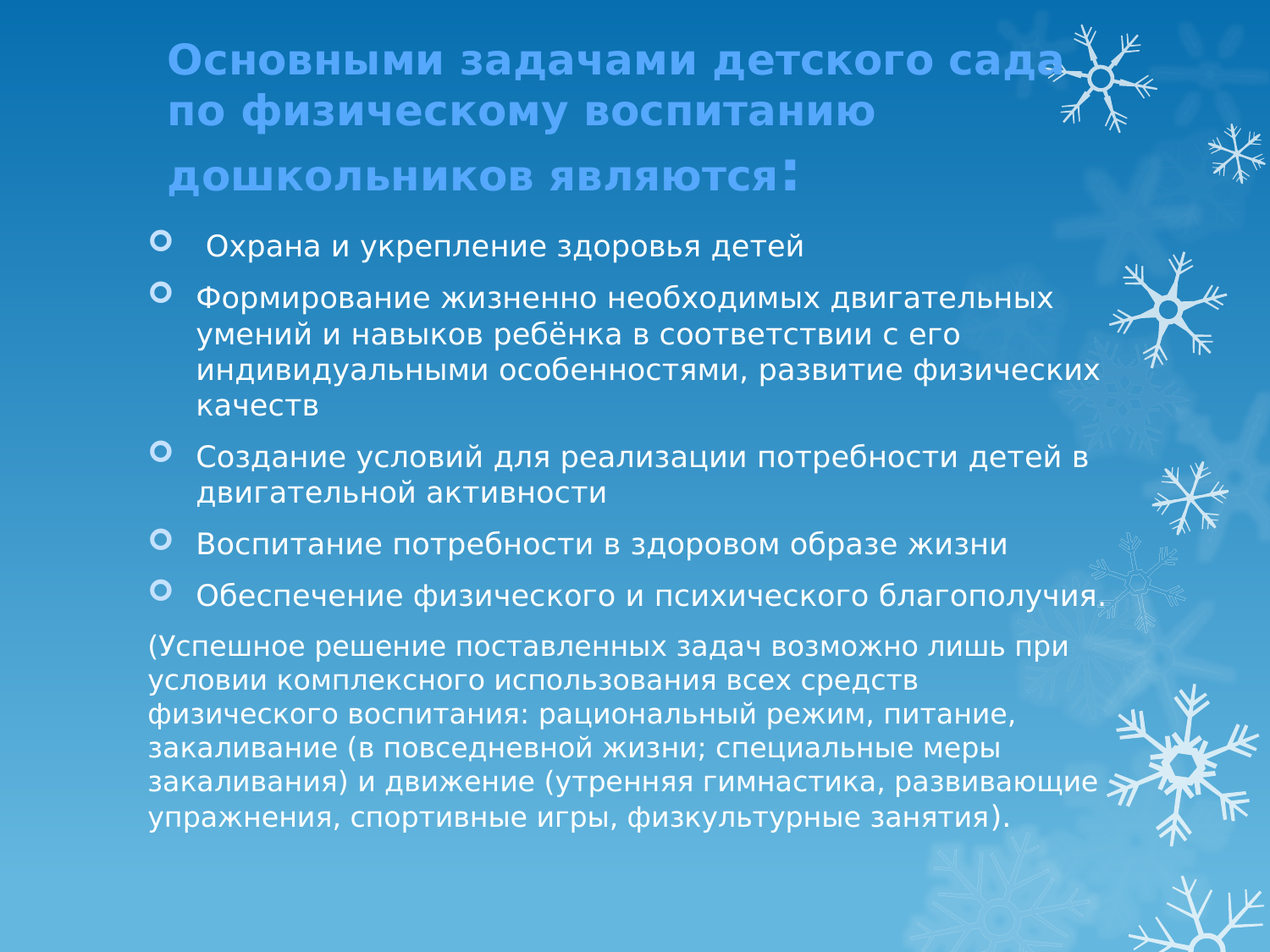

# Основными задачами детского сада по физическому воспитанию дошкольников являются:
 Охрана и укрепление здоровья детей
Формирование жизненно необходимых двигательных умений и навыков ребёнка в соответствии с его индивидуальными особенностями, развитие физических качеств
Создание условий для реализации потребности детей в двигательной активности
Воспитание потребности в здоровом образе жизни
Обеспечение физического и психического благополучия.
(Успешное решение поставленных задач возможно лишь при условии комплексного использования всех средств физического воспитания: рациональный режим, питание, закаливание (в повседневной жизни; специальные меры закаливания) и движение (утренняя гимнастика, развивающие упражнения, спортивные игры, физкультурные занятия).